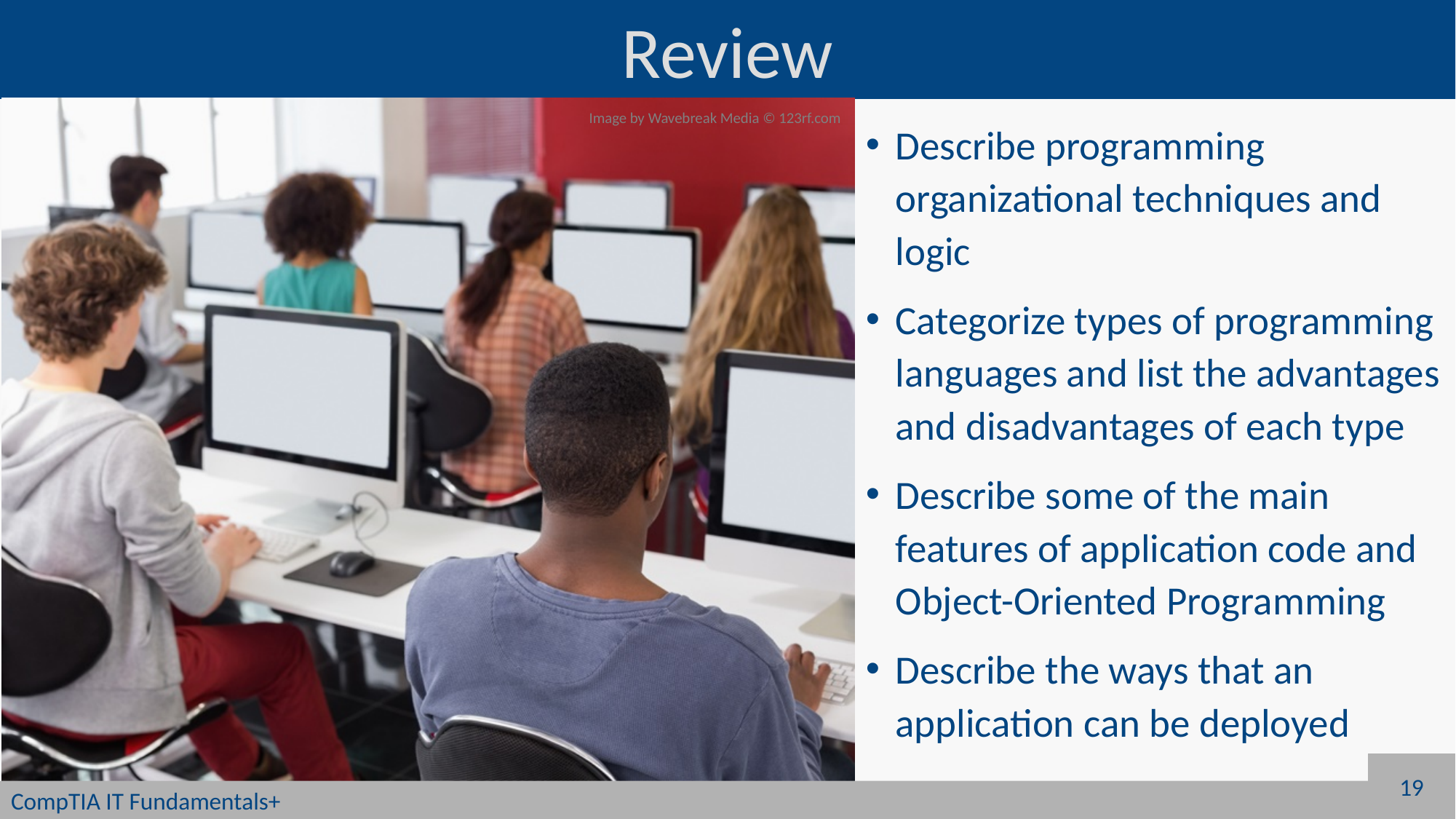

Describe programming organizational techniques and logic
Categorize types of programming languages and list the advantages and disadvantages of each type
Describe some of the main features of application code and Object-Oriented Programming
Describe the ways that an application can be deployed
19
CompTIA IT Fundamentals+